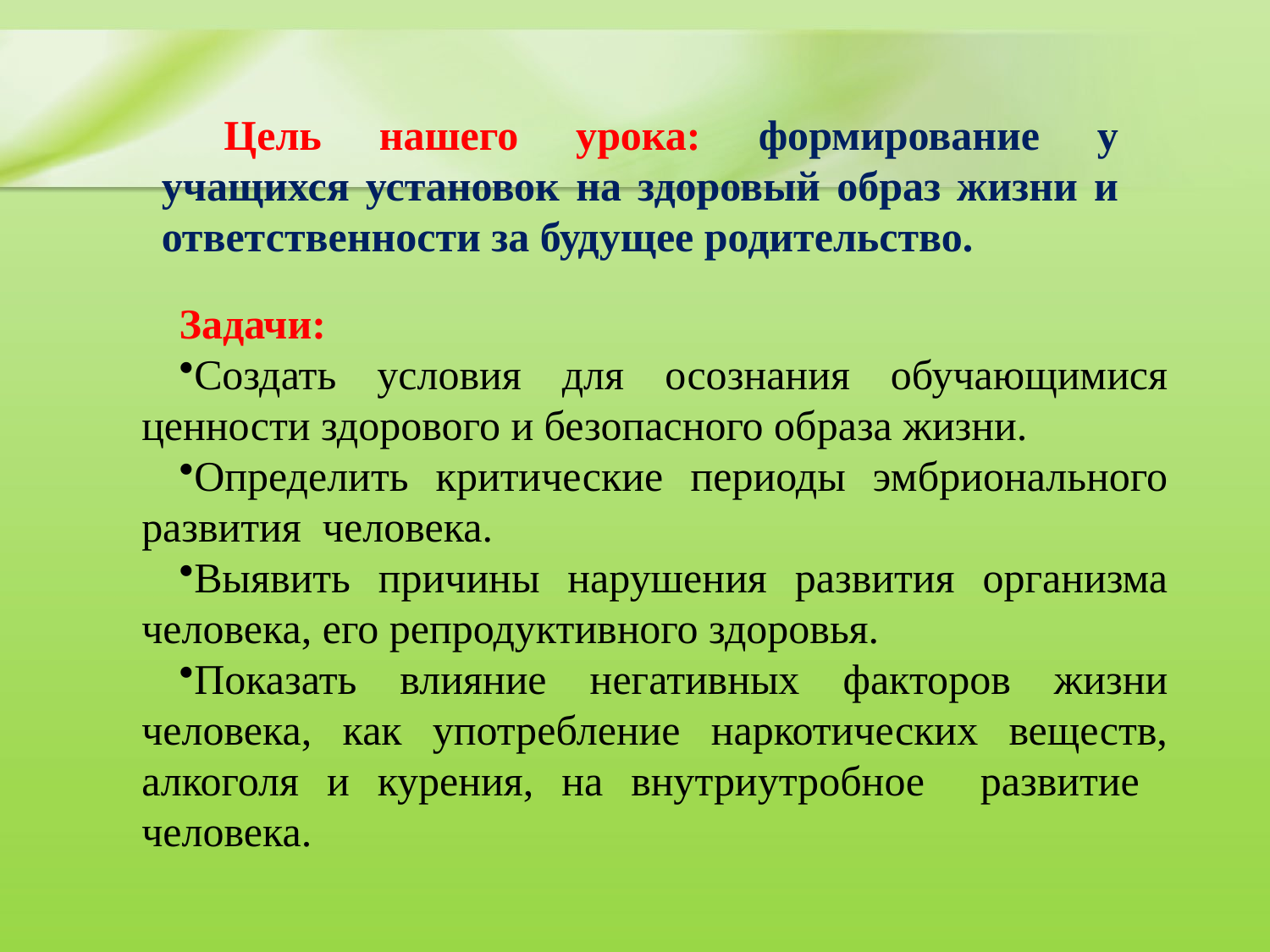

Цель нашего урока: формирование у учащихся установок на здоровый образ жизни и ответственности за будущее родительство.
Задачи:
Создать условия для осознания обучающимися ценности здорового и безопасного образа жизни.
Определить критические периоды эмбрионального развития  человека.
Выявить причины нарушения развития организма человека, его репродуктивного здоровья.
Показать влияние негативных факторов жизни человека, как употребление наркотических веществ, алкоголя и курения, на внутриутробное  развитие  человека.